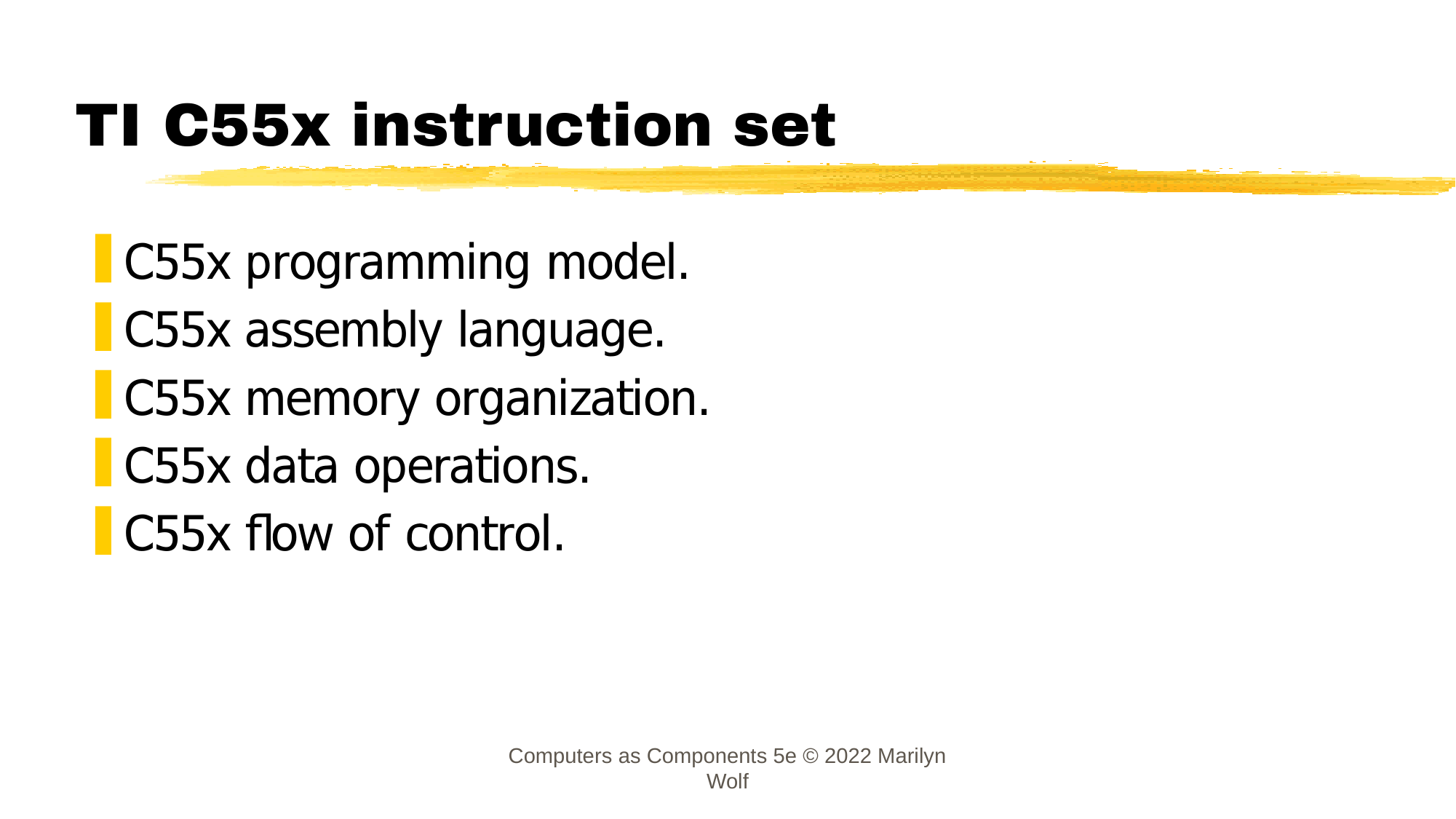

# TI C55x instruction set
C55x programming model.
C55x assembly language.
C55x memory organization.
C55x data operations.
C55x flow of control.
Computers as Components 5e © 2022 Marilyn Wolf